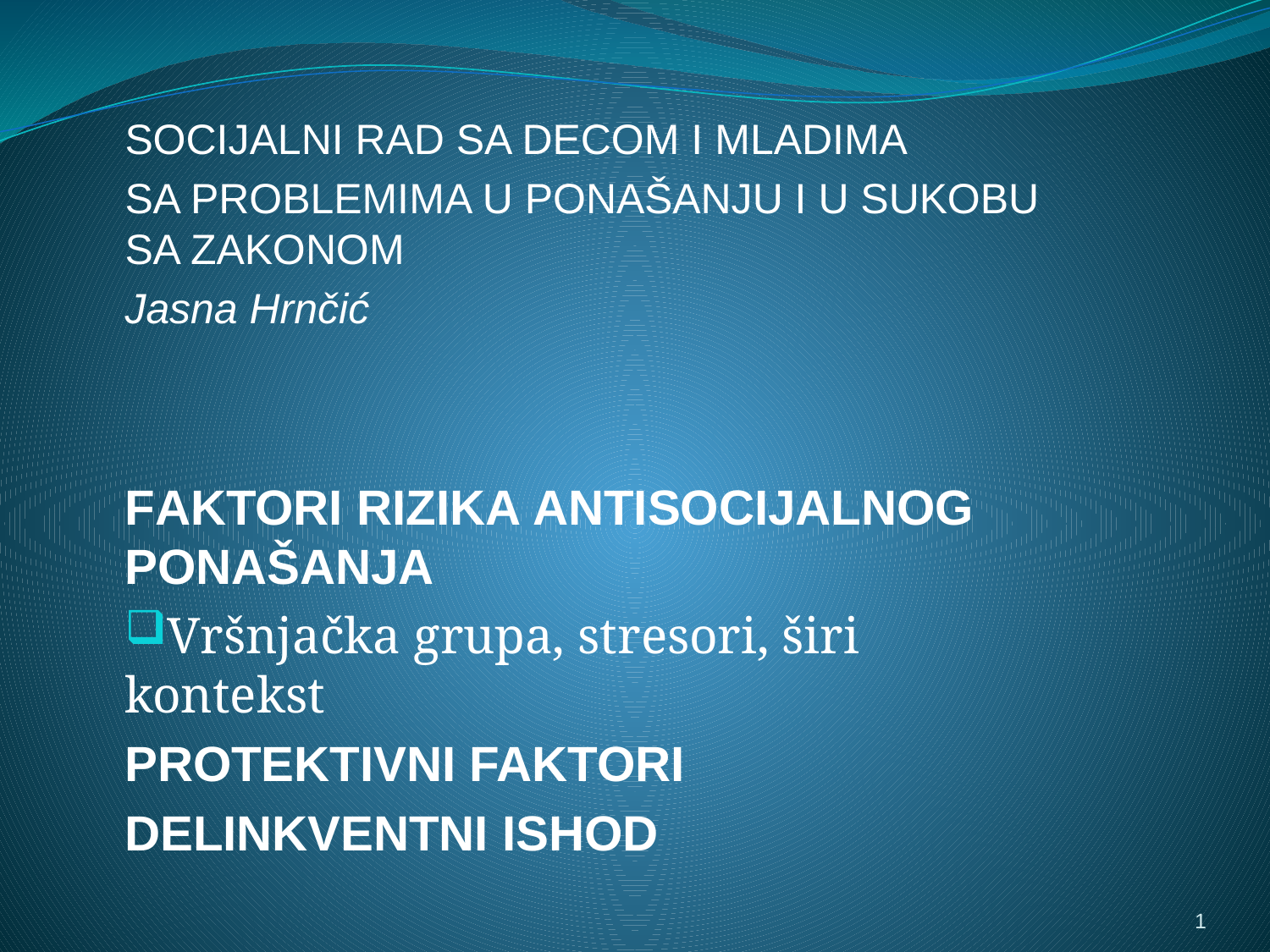

SOCIJALNI RAD SA DECOM I MLADIMA
SA PROBLEMIMA U PONAŠANJU I U SUKOBU SA ZAKONOM
Jasna Hrnčić

FAKTORI RIZIKA ANTISOCIJALNOG PONAŠANJA
Vršnjačka grupa, stresori, širi kontekst
PROTEKTIVNI FAKTORI
DELINKVENTNI ISHOD
#
1